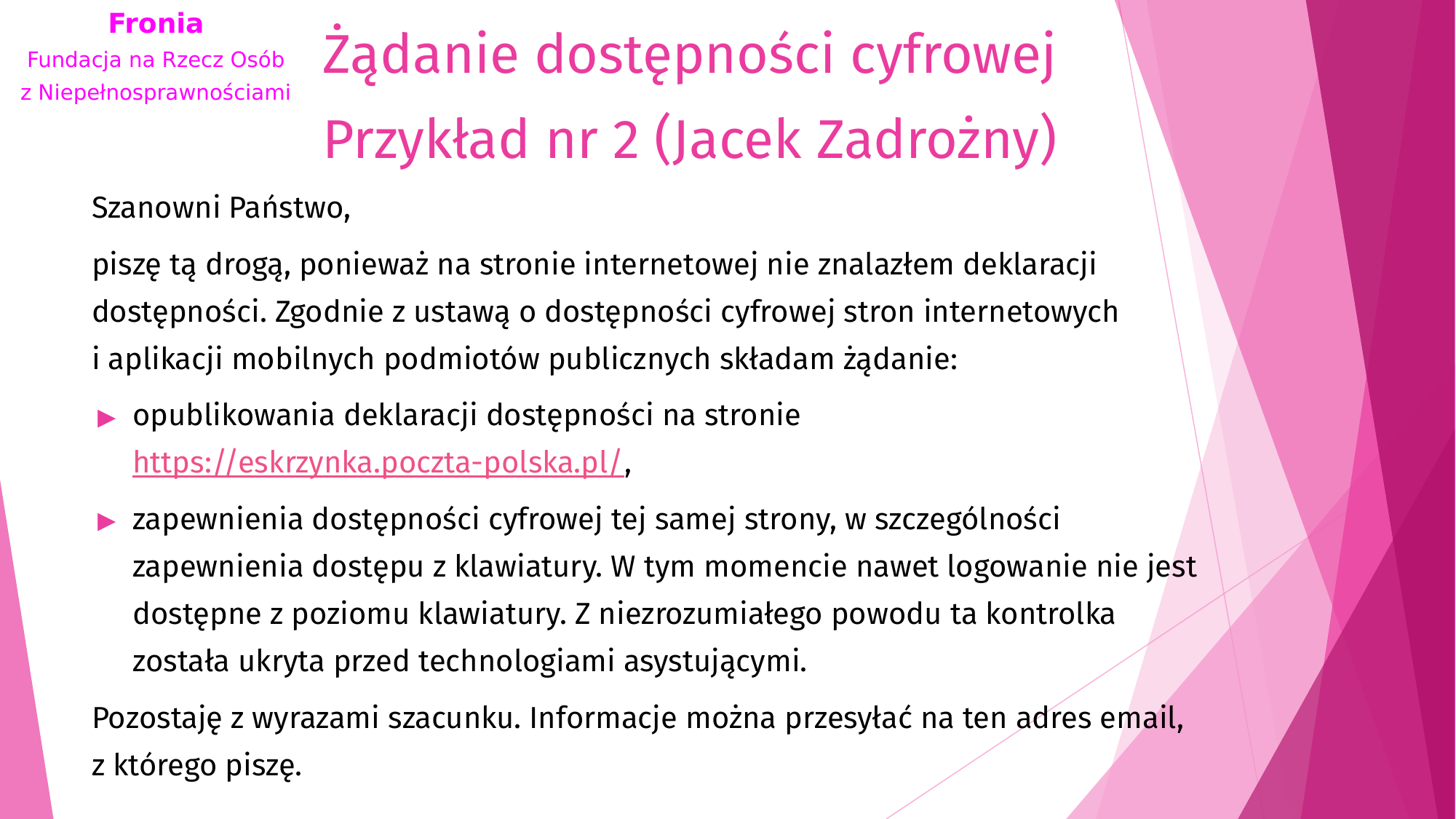

# Żądanie dostępności cyfrowej Przykład nr 2 (Jacek Zadrożny)
Szanowni Państwo,
piszę tą drogą, ponieważ na stronie internetowej nie znalazłem deklaracji dostępności. Zgodnie z ustawą o dostępności cyfrowej stron internetowych i aplikacji mobilnych podmiotów publicznych składam żądanie:
opublikowania deklaracji dostępności na stronie https://eskrzynka.poczta-polska.pl/,
zapewnienia dostępności cyfrowej tej samej strony, w szczególności zapewnienia dostępu z klawiatury. W tym momencie nawet logowanie nie jest dostępne z poziomu klawiatury. Z niezrozumiałego powodu ta kontrolka została ukryta przed technologiami asystującymi.
Pozostaję z wyrazami szacunku. Informacje można przesyłać na ten adres email, z którego piszę.